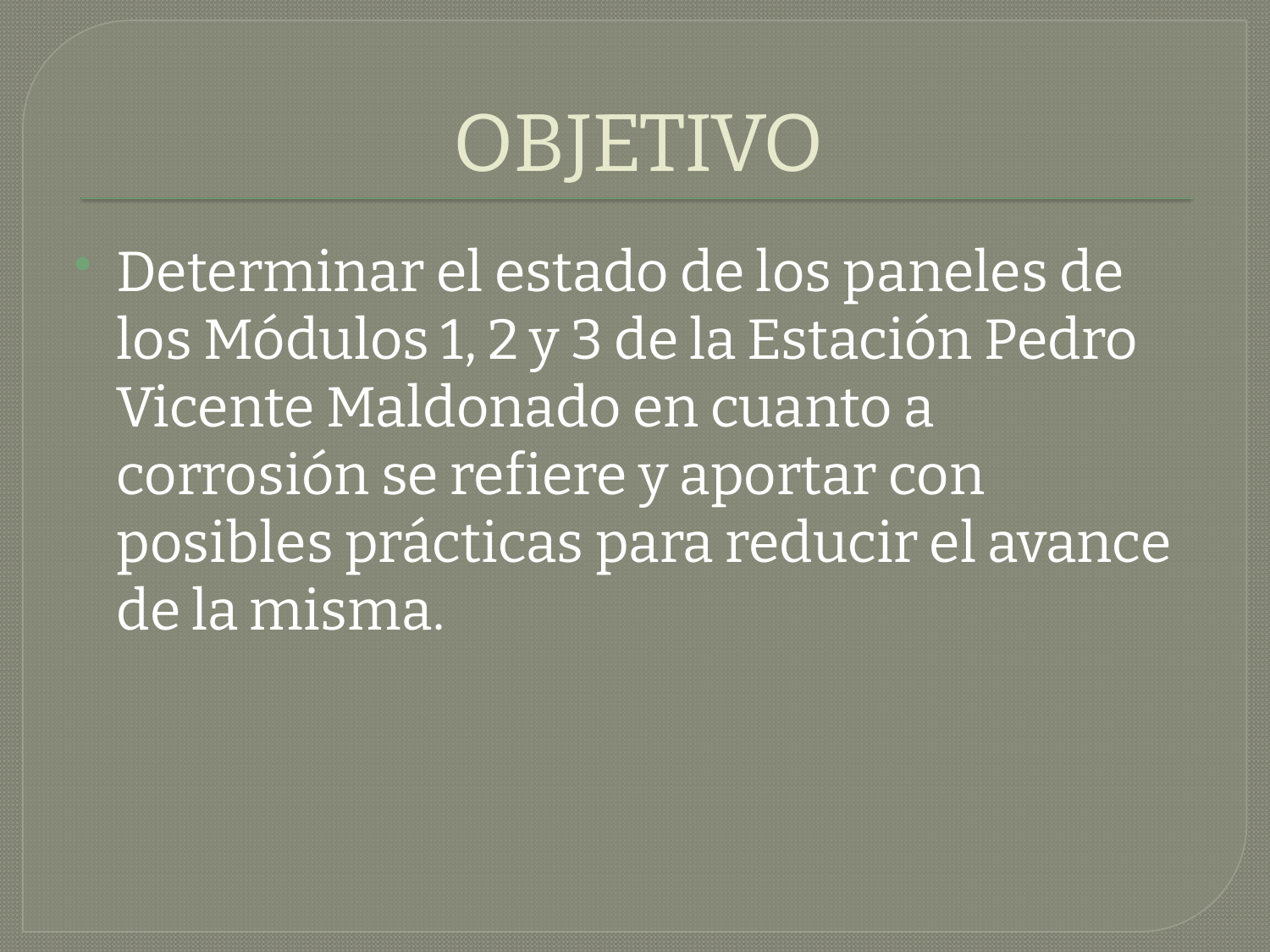

# OBJETIVO
Determinar el estado de los paneles de los Módulos 1, 2 y 3 de la Estación Pedro Vicente Maldonado en cuanto a corrosión se refiere y aportar con posibles prácticas para reducir el avance de la misma.